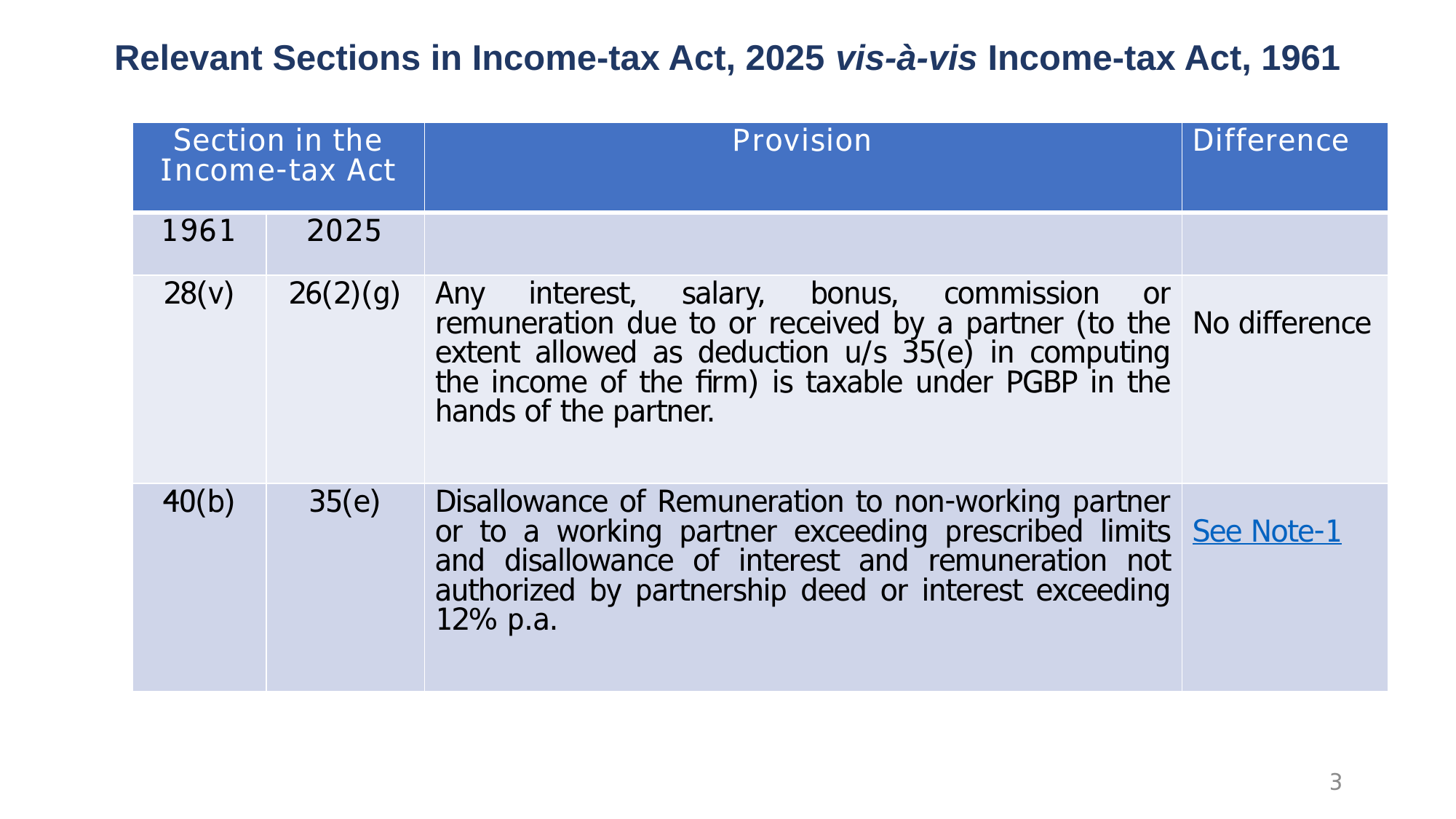

# Relevant Sections in Income-tax Act, 2025 vis-à-vis Income-tax Act, 1961
| Section in the Income-tax Act |  | Provision | Difference |
| --- | --- | --- | --- |
| 1961 | 2025 |  |  |
| 28(v) | 26(2)(g) | Any interest, salary, bonus, commission or remuneration due to or received by a partner (to the extent allowed as deduction u/s 35(e) in computing the income of the firm) is taxable under PGBP in the hands of the partner. | No difference |
| 40(b) | 35(e) | Disallowance of Remuneration to non-working partner or to a working partner exceeding prescribed limits and disallowance of interest and remuneration not authorized by partnership deed or interest exceeding 12% p.a. | See Note-1 |
3